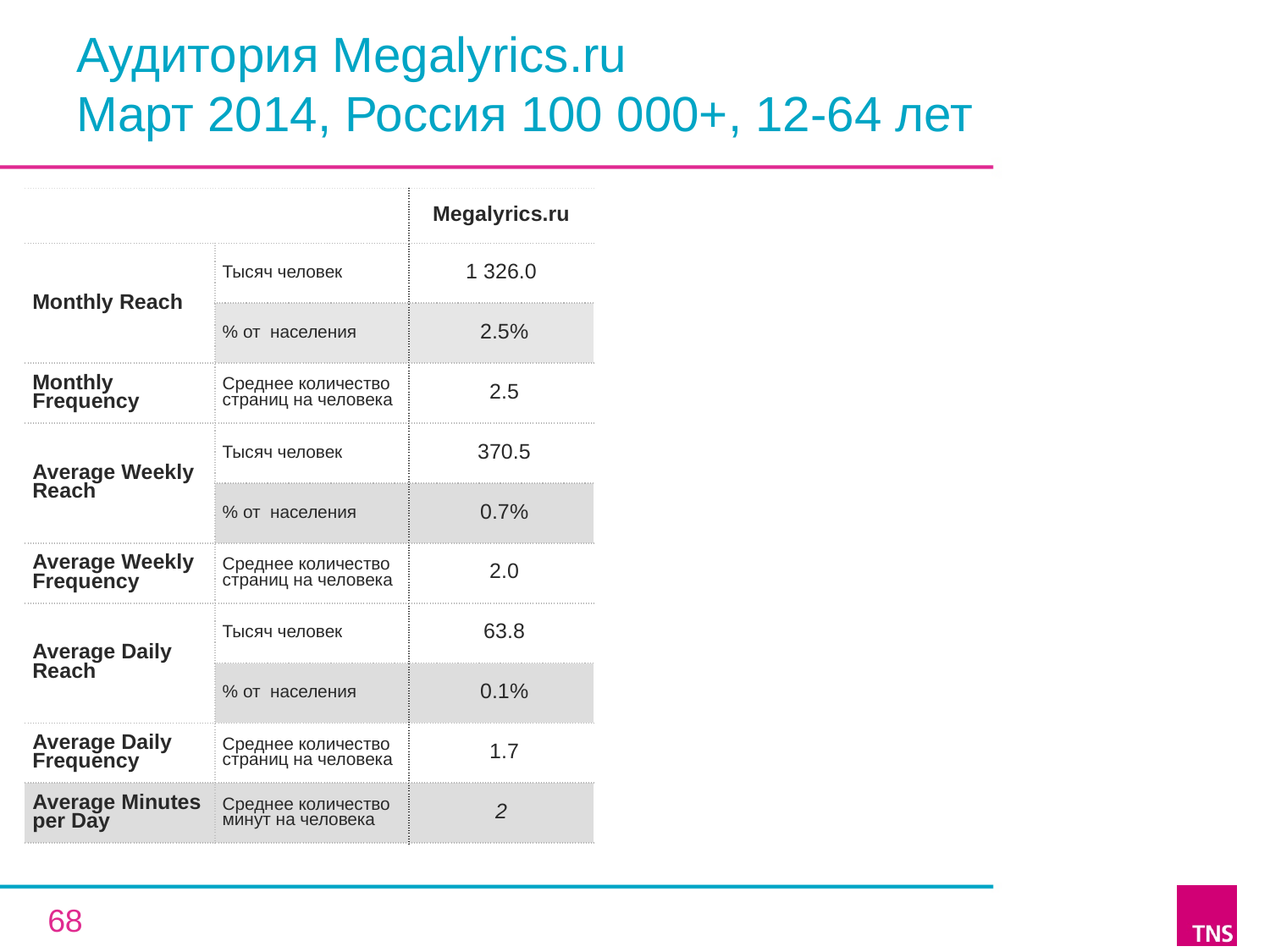

# Аудитория Megalyrics.ru Март 2014, Россия 100 000+, 12-64 лет
|  |  | Megalyrics.ru |
| --- | --- | --- |
| Monthly Reach | Тысяч человек | 1 326.0 |
|  | % от населения | 2.5% |
| Monthly Frequency | Среднее количество страниц на человека | 2.5 |
| Average Weekly Reach | Тысяч человек | 370.5 |
|  | % от населения | 0.7% |
| Average Weekly Frequency | Среднее количество страниц на человека | 2.0 |
| Average Daily Reach | Тысяч человек | 63.8 |
|  | % от населения | 0.1% |
| Average Daily Frequency | Среднее количество страниц на человека | 1.7 |
| Average Minutes per Day | Среднее количество минут на человека | 2 |

68